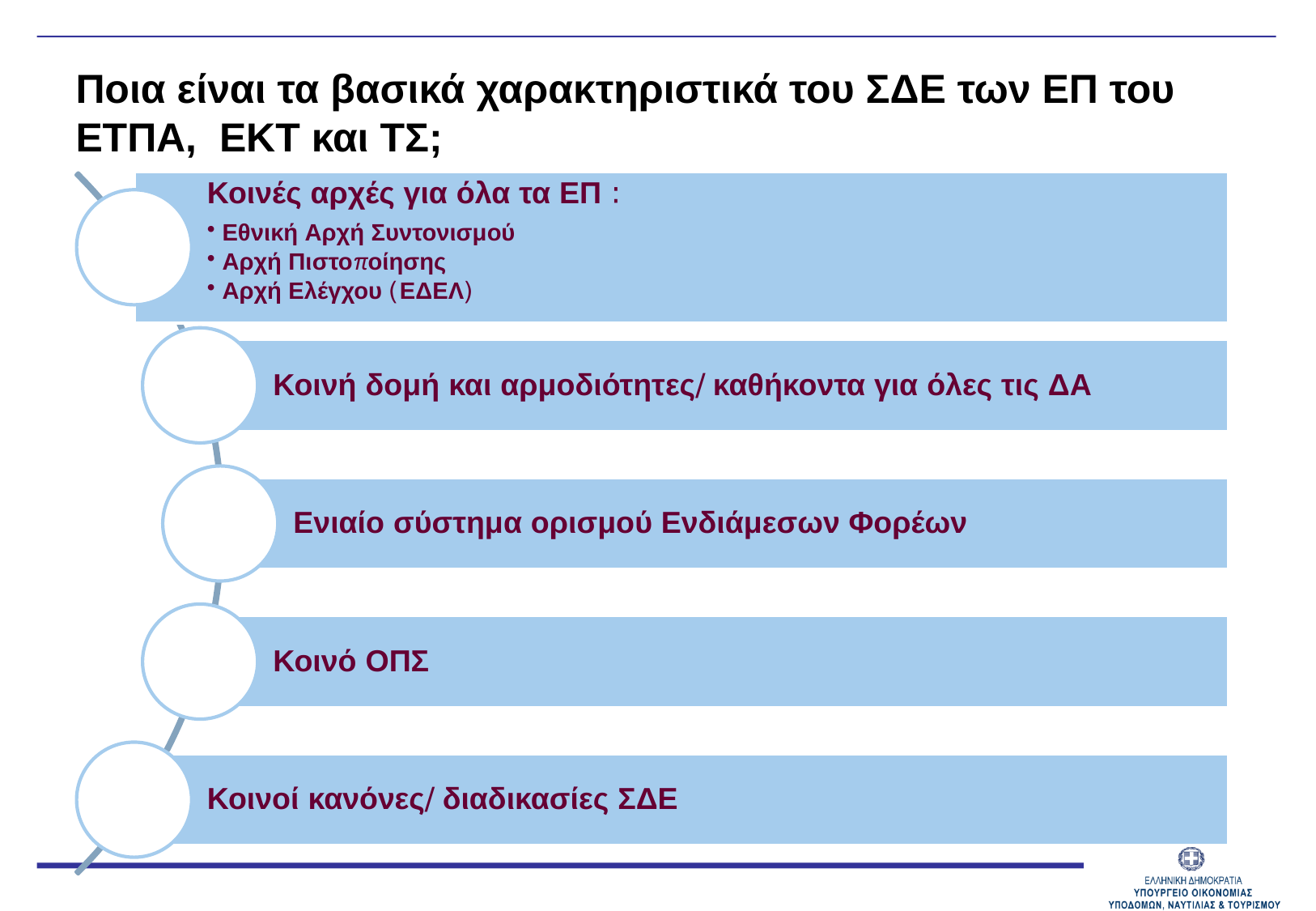

Ποια είναι τα βασικά χαρακτηριστικά του ΣΔΕ των ΕΠ του ΕΤΠΑ,  ΕΚΤ και ΤΣ;
Κοινές αρχές για όλα τα ΕΠ :
Εθνική Αρχή Συντονισμού
Αρχή Πιστοποίησης
Αρχή Ελέγχου (ΕΔΕΛ)
Κοινή δομή και αρμοδιότητες/καθήκοντα για όλες τις ΔΑ
Ενιαίο σύστημα ορισμού Ενδιάμεσων Φορέων
Κοινό ΟΠΣ
Κοινοί κανόνες/διαδικασίες ΣΔΕ